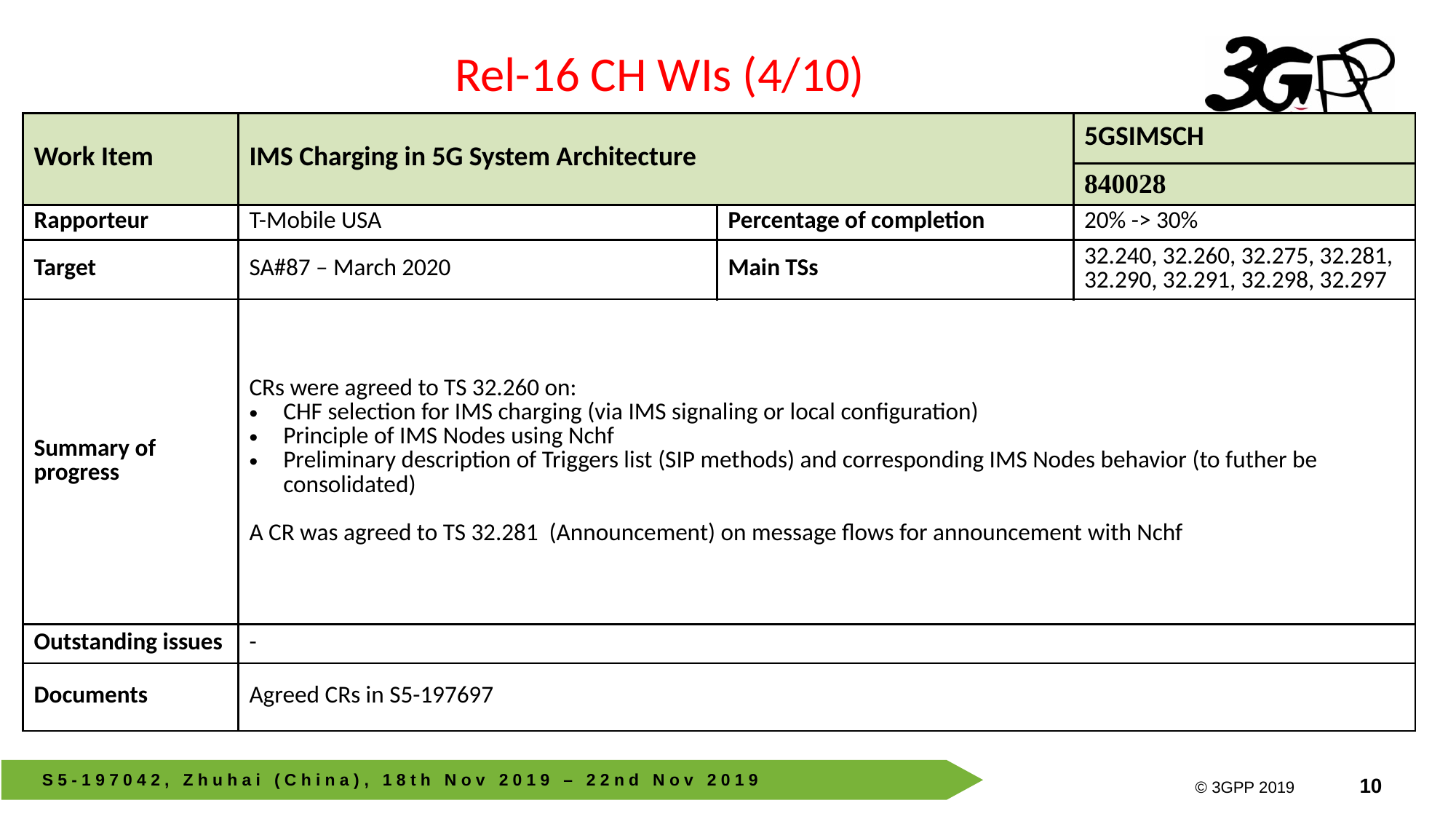

Rel-16 CH WIs (4/10)
| Work Item | IMS Charging in 5G System Architecture |  | 5GSIMSCH |
| --- | --- | --- | --- |
|  |  |  | 840028 |
| Rapporteur | T-Mobile USA | Percentage of completion | 20% -> 30% |
| Target | SA#87 – March 2020 | Main TSs | 32.240, 32.260, 32.275, 32.281, 32.290, 32.291, 32.298, 32.297 |
| Summary of progress | CRs were agreed to TS 32.260 on: CHF selection for IMS charging (via IMS signaling or local configuration) Principle of IMS Nodes using Nchf Preliminary description of Triggers list (SIP methods) and corresponding IMS Nodes behavior (to futher be consolidated) A CR was agreed to TS 32.281 (Announcement) on message flows for announcement with Nchf |  |  |
| Outstanding issues | - |  |  |
| Documents | Agreed CRs in S5-197697 |  |  |